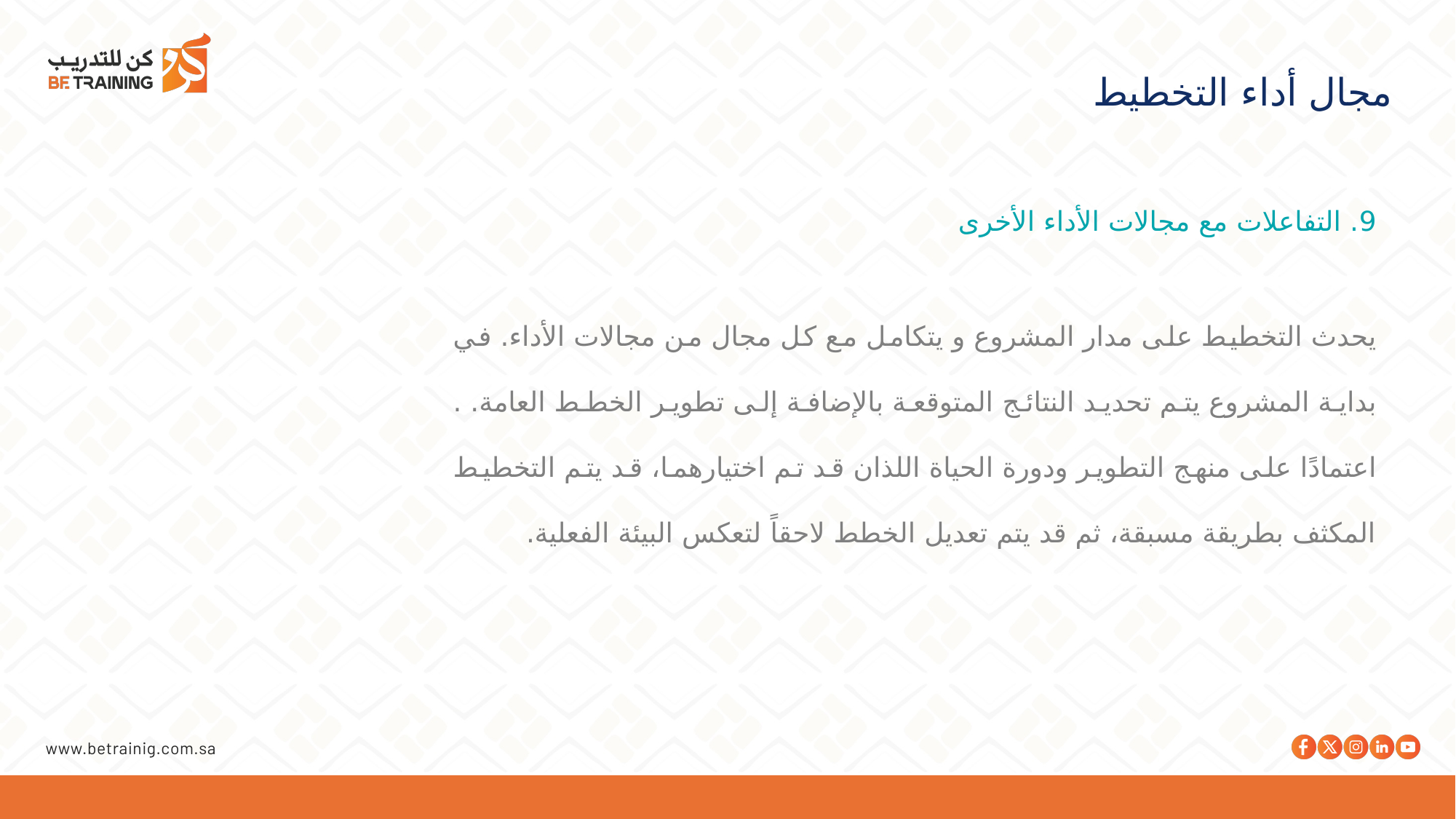

مجال أداء التخطيط
9. التفاعلات مع مجالات الأداء الأخرى

يحدث التخطيط على مدار المشروع و يتكامل مع كل مجال من مجالات الأداء. في بداية المشروع يتم تحديد النتائج المتوقعة بالإضافة إلى تطوير الخطط العامة. . اعتمادًا على منهج التطوير ودورة الحياة اللذان قد تم اختيارهما، قد يتم التخطيط المكثف بطريقة مسبقة، ثم قد يتم تعديل الخطط لاحقاً لتعكس البيئة الفعلية.